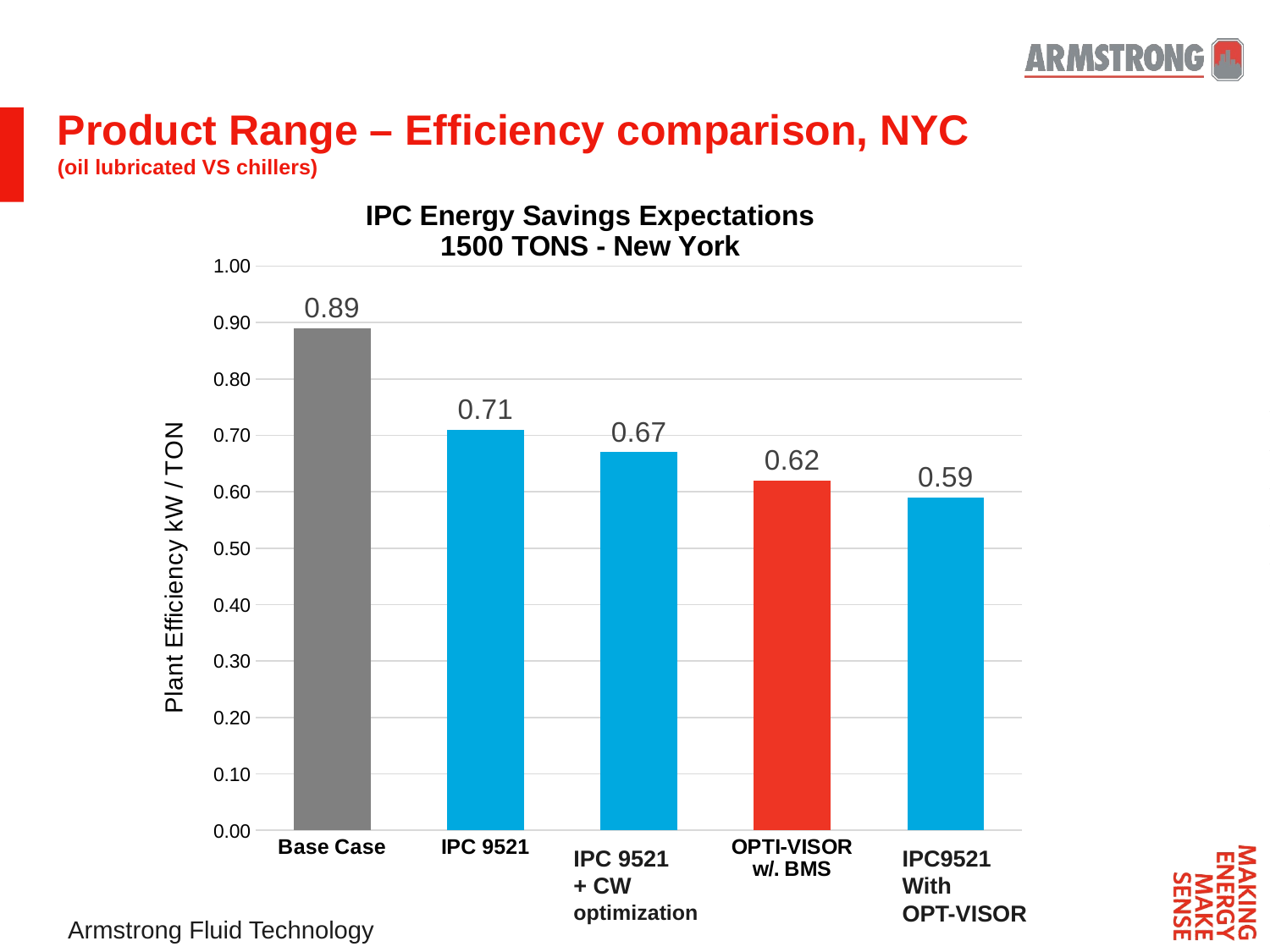

# Product Range – Efficiency comparison, NYC (oil lubricated VS chillers)

### Chart: IPC Energy Savings Expectations
1500 TONS - New York

| Category |  |
|---|---|
| Base Case | 0.89 |
| IPC 9521 | 0.71 |
| IPC 9541 | 0.67 |
| OPTI-VISOR w/. BMS | 0.62 |
| IPC 9551 | 0.59 |
|  | Notes & Assumptions |  |
| --- | --- | --- |
|  | 3 x 500 Ton VS Centrifugal Chillers |  |
|  | Base Case Configuration: | IPC Case Configurations: |
| Primary pumps | Constant Primary | Variable Primary |
| Chillers | Typical VS Centrifugal | Typical VS Centrifugal |
| Condenser Pumps | Constant Speed | Variable Speed |
| Cooling Tower Fans | Variable Speed | Variable Speed |
IPC 9521
+ CW
optimization
IPC9521
With
OPT-VISOR